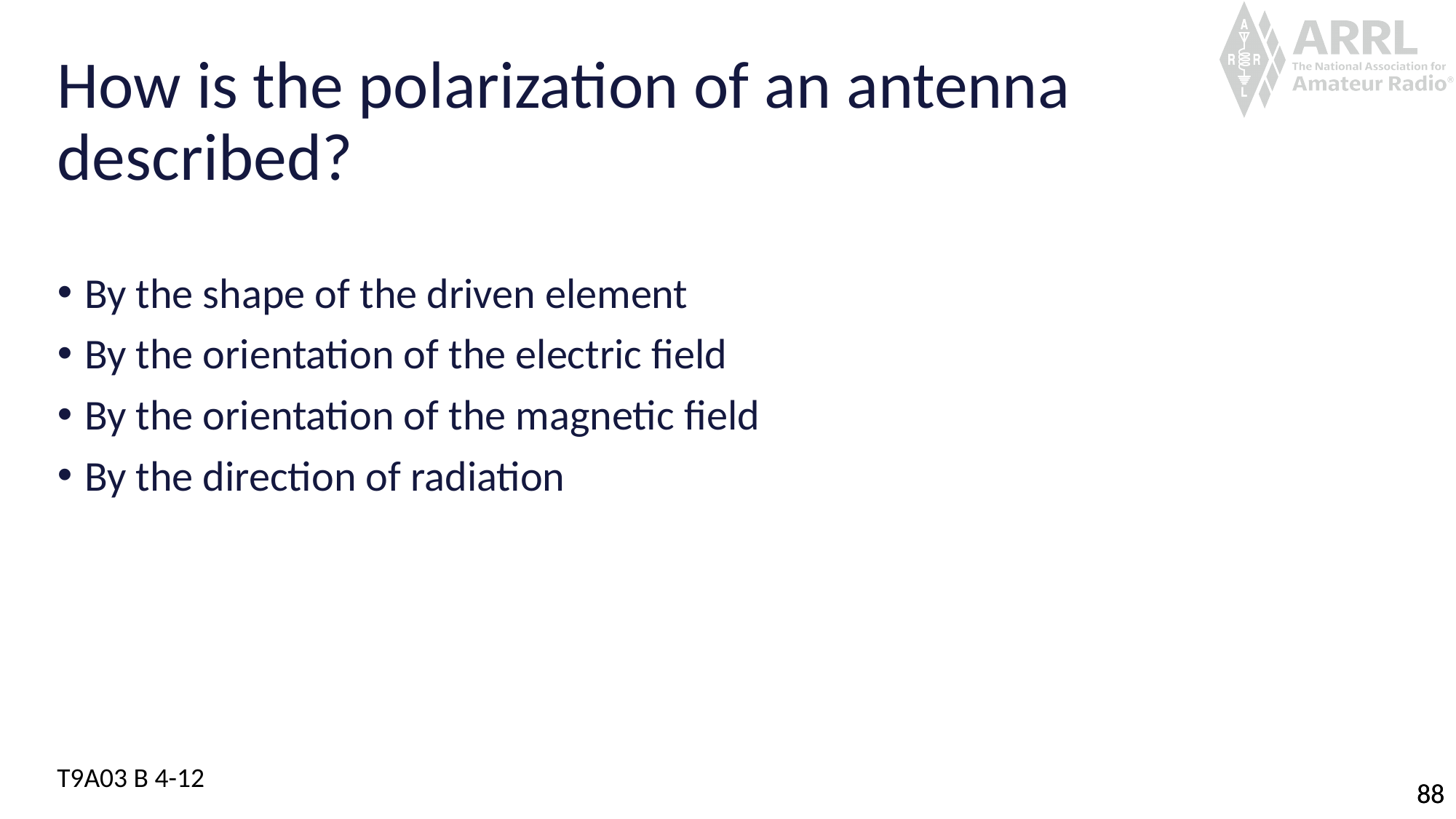

# How is the polarization of an antenna described?
By the shape of the driven element
By the orientation of the electric field
By the orientation of the magnetic field
By the direction of radiation
T9A03 B 4-12